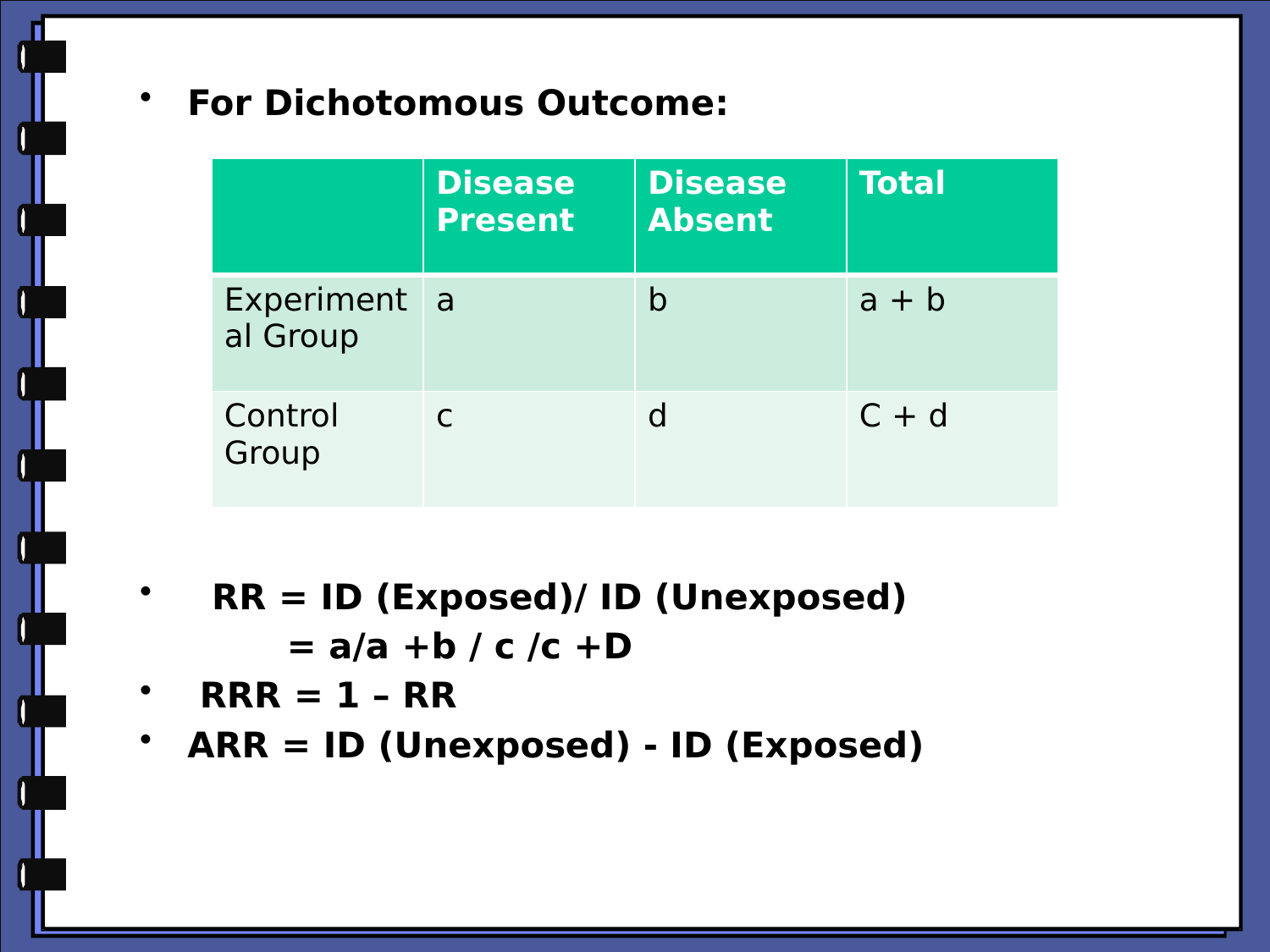

For Dichotomous Outcome:

  RR = ID (Exposed)/ ID (Unexposed)
            = a/a +b / c /c +D
 RRR = 1 – RR
ARR = ID (Unexposed) - ID (Exposed)
|  | Disease Present | Disease Absent | Total |
| --- | --- | --- | --- |
| Experimental Group | a | b | a + b |
| Control Group | c | d | C + d |